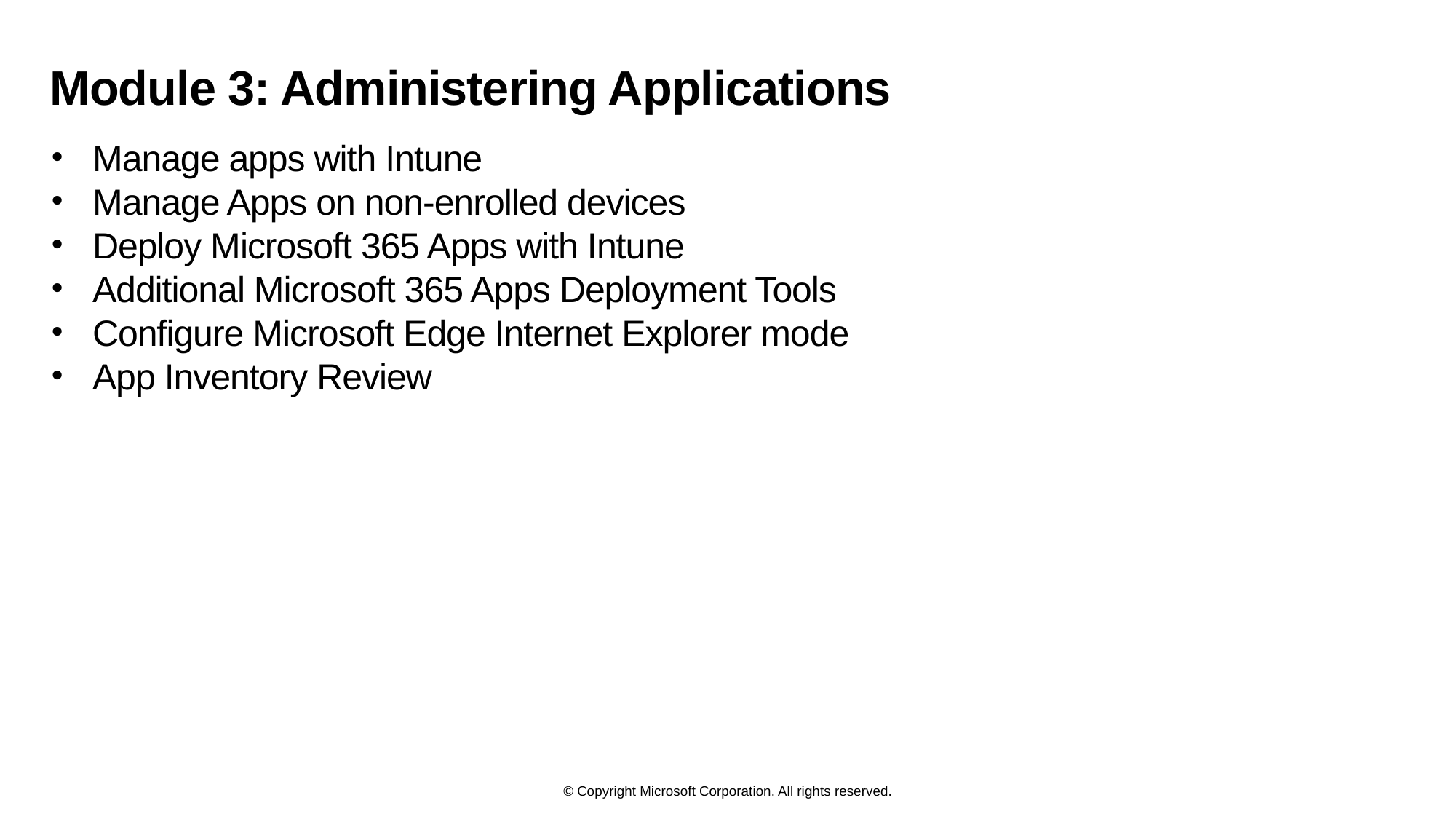

# Module 3: Administering Applications
Manage apps with Intune
Manage Apps on non-enrolled devices
Deploy Microsoft 365 Apps with Intune
Additional Microsoft 365 Apps Deployment Tools
Configure Microsoft Edge Internet Explorer mode
App Inventory Review